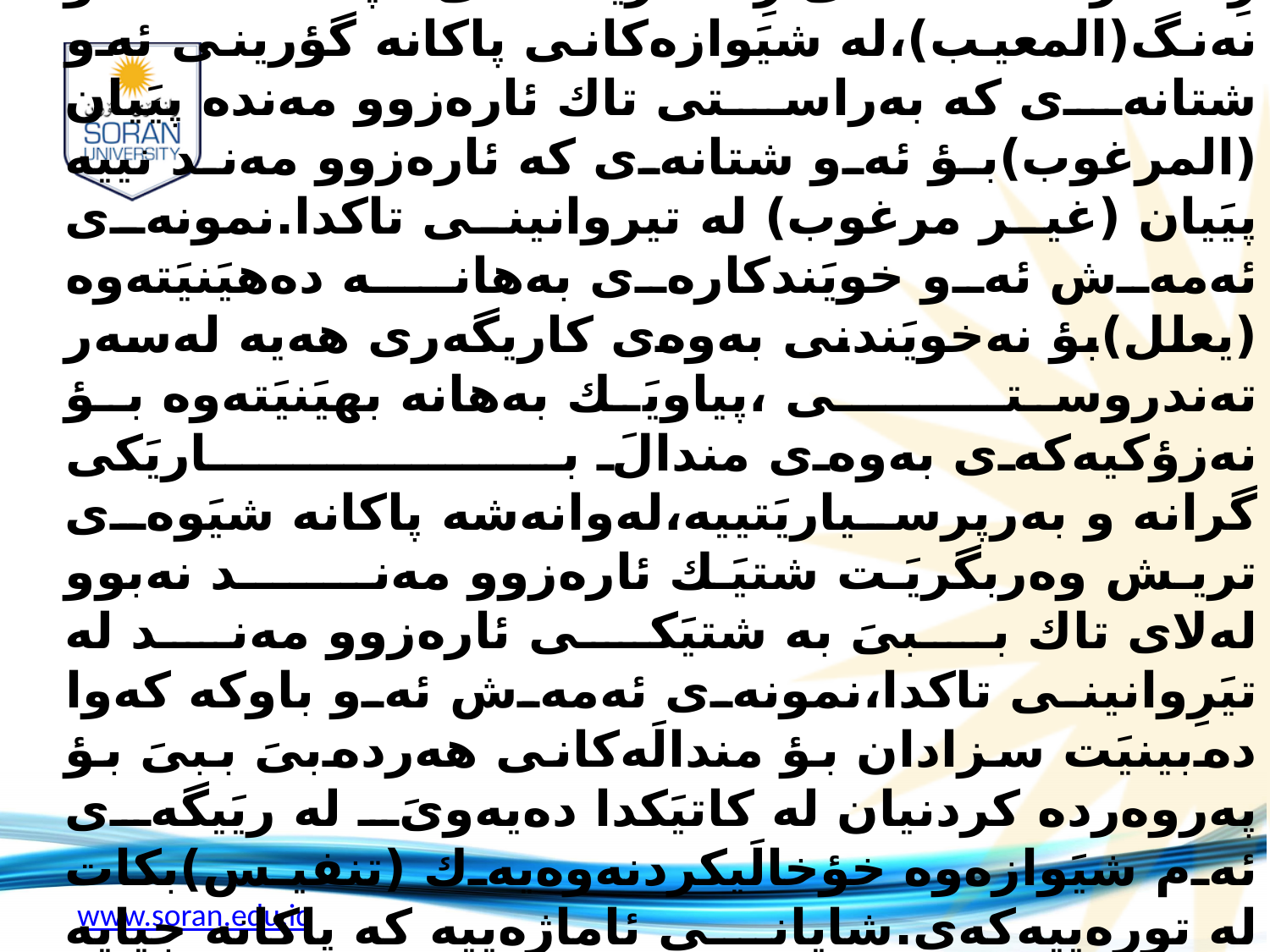

4-هؤهيَنانه‌وه‌(التبرير)Rationalization
  هه‌ولَدانيَكى نه‌ستييه‌ وه‌ستاوه‌ له‌سه‌ر ئه‌وه‌ى تاك هه‌لَده‌ستىَ به‌ پيَشكه‌ش كردنــى هؤى په‌سه‌ند يان به‌هانه‌ى لؤژيكى (اعژار منگقيه‌) په‌سه‌ندكراو بؤ رِاڤه‌كردنــــــى رِه‌فتاريَكى ناپه‌سه‌ند و نه‌نگ(المعيب)،له‌ شيَوازه‌كانى پاكانه‌ گؤرينى ئه‌و شتانه‌ى كه‌ به‌راستى تاك ئاره‌زوو مه‌نده‌ پيَيان (المرغوب)بؤ ئه‌و شتانه‌ى كه‌ ئاره‌زوو مه‌ند نييه‌ پيَيان (غير مرغوب) له‌ تيروانينى تاكدا.نمونه‌ى ئه‌مه‌ش ئه‌و خويَندكاره‌ى به‌هانـــه‌ ده‌هيَنيَته‌وه‌ (يعلل)بؤ نه‌خويَندنى به‌وه‌ى كاريگه‌رى هه‌يه‌ له‌سه‌ر ته‌ندروستــــــــــى ،پياويَك به‌هانه‌ بهيَنيَته‌وه‌ بؤ نه‌زؤكيه‌كه‌ى به‌وه‌ى مندالَ بــــــــــــــــــــاريَكى گرانه‌ و به‌رپرسياريَتييه‌،له‌وانه‌شه‌ پاكانه‌ شيَوه‌ى تريش وه‌ربگريَت شتيَك ئاره‌زوو مه‌نـــــــد نه‌بوو له‌لاى تاك ببىَ به‌ شتيَكى ئاره‌زوو مه‌ند له‌ تيَرِوانينى تاكدا،نمونه‌ى ئه‌مه‌ش ئه‌و باوكه‌ كه‌وا ده‌بينيَت سزادان بؤ مندالَه‌كانى هه‌رده‌بىَ ببىَ بؤ په‌روه‌رده‌ كردنيان له‌ كاتيَكدا ده‌يه‌وىَ له‌ ريَيگه‌ى ئه‌م شيَوازه‌وه‌ خؤخالَيكردنه‌وه‌يه‌ك (تنفيس)بكات له‌ تورِه‌ييه‌كه‌ى.شايانى ئاماژه‌ييه‌ كه‌ پاكانه‌ جيايه‌ له‌ درؤكردن،چونكه‌ هؤكـــــــــــاريَكى نه‌ستييه‌ فيَلَ كردنى تيايه‌ له‌ خود،به‌لاَم درؤ كردن كاريَكى مه‌به‌ستداره‌ و ئــامانجى فيَلَ كردنه‌ له‌ كه‌سانى تر.